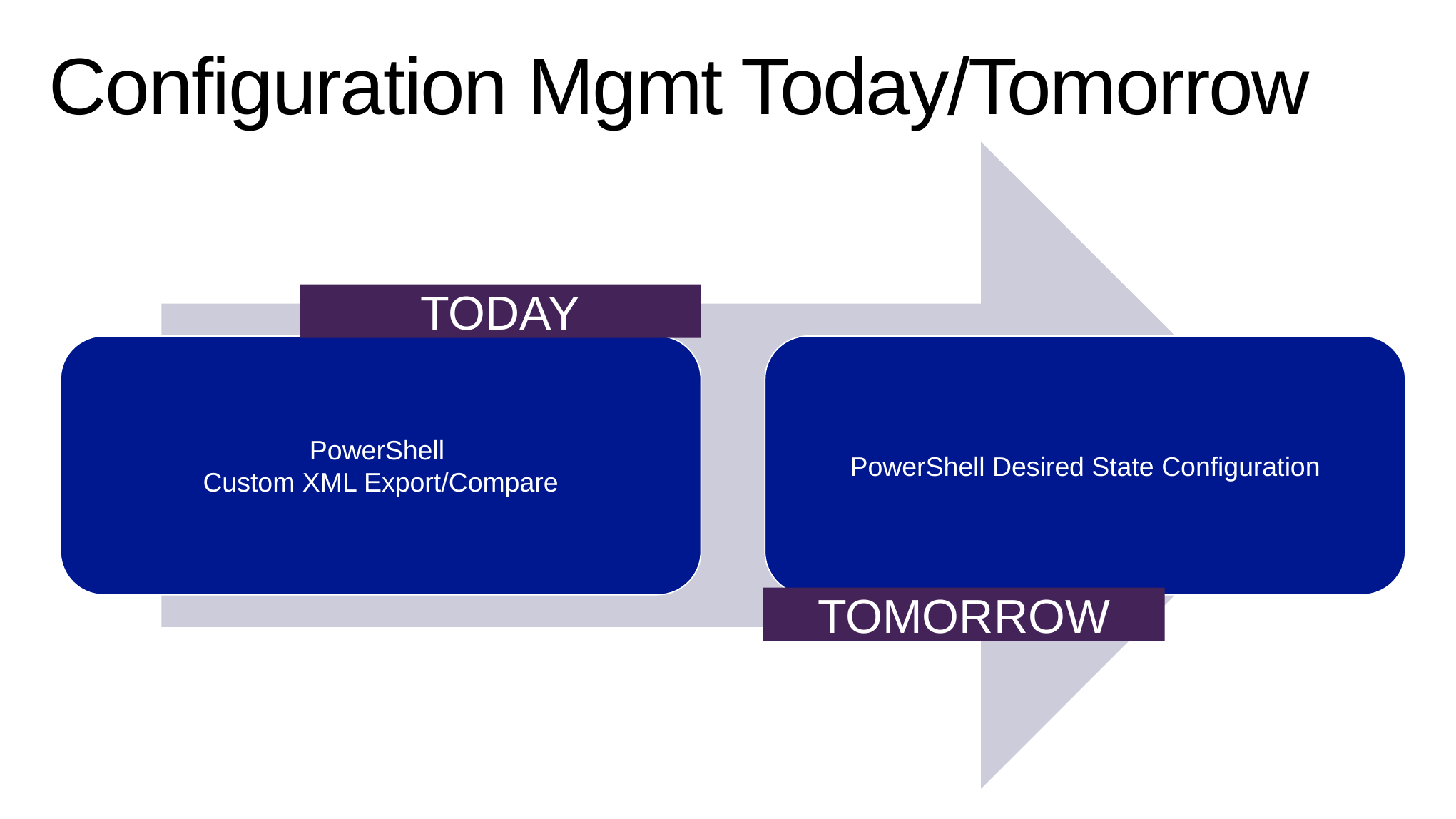

# Configuration Mgmt Today/Tomorrow
PowerShell
Custom XML Export/Compare
PowerShell Desired State Configuration
TODAY
TOMORROW